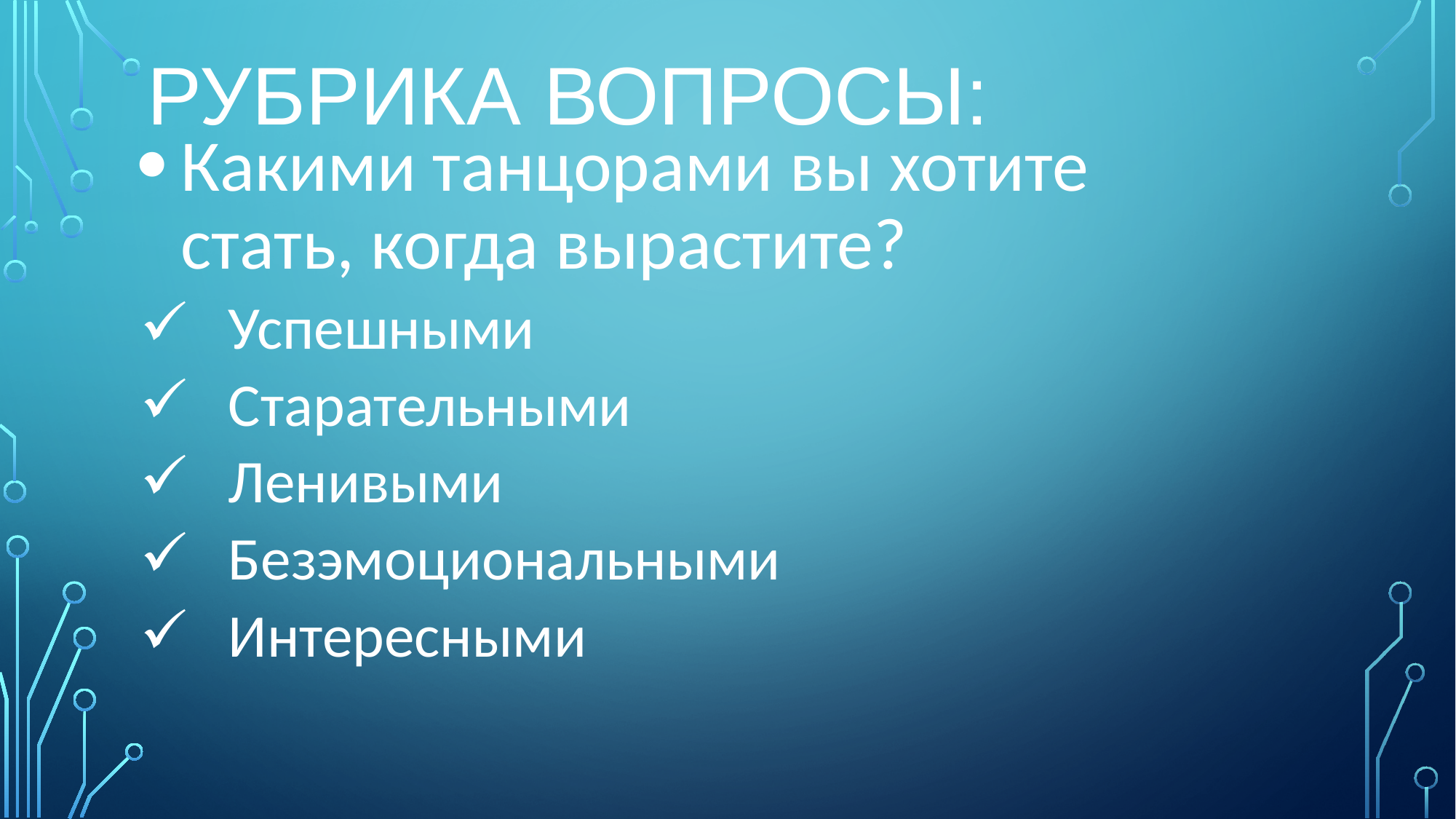

# Рубрика вопросы:
| Какими танцорами вы хотите стать, когда вырастите? Успешными Старательными Ленивыми Безэмоциональными Интересными |
| --- |